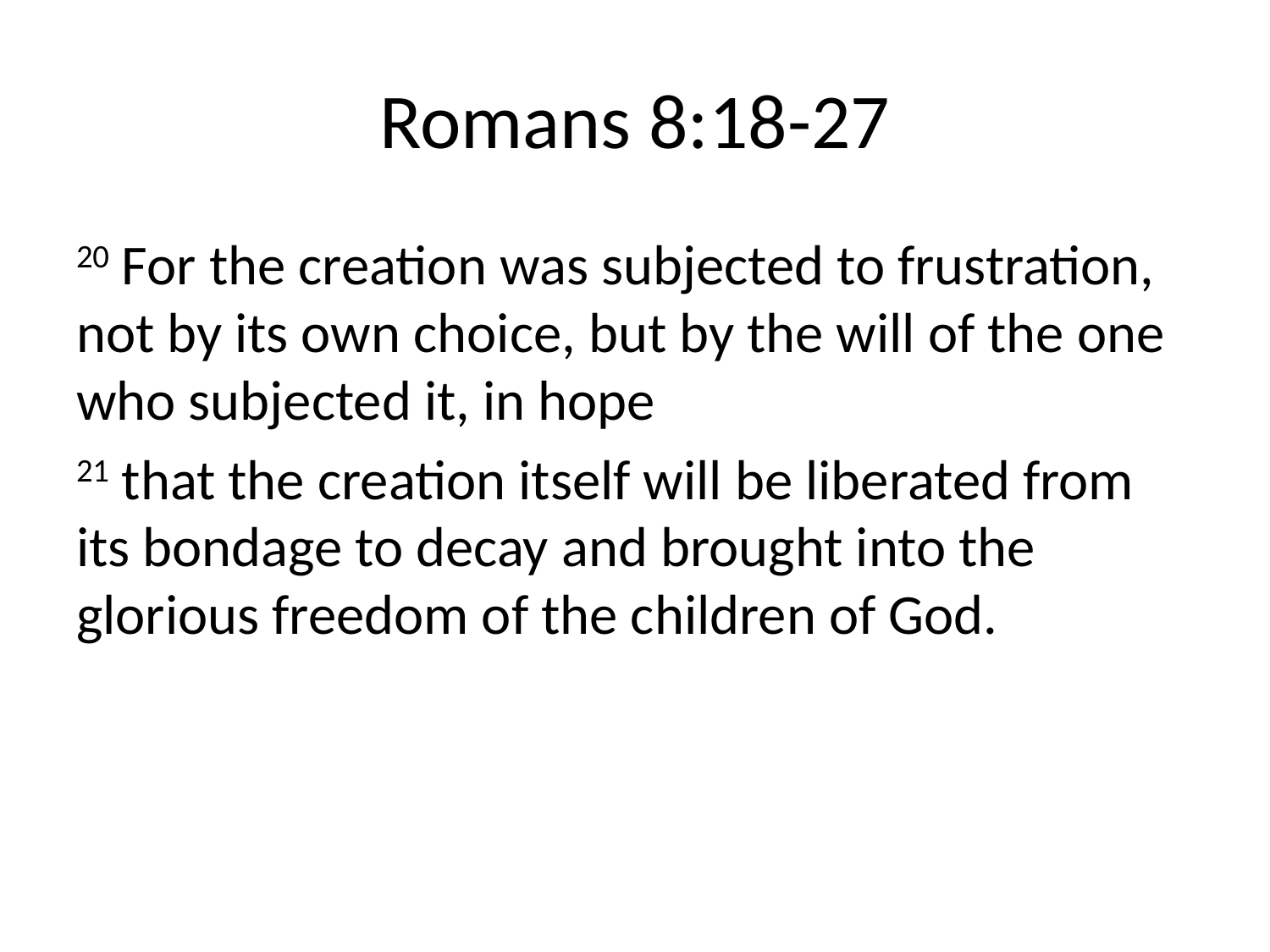

# Romans 8:18-27
20 For the creation was subjected to frustration, not by its own choice, but by the will of the one who subjected it, in hope
21 that the creation itself will be liberated from its bondage to decay and brought into the glorious freedom of the children of God.